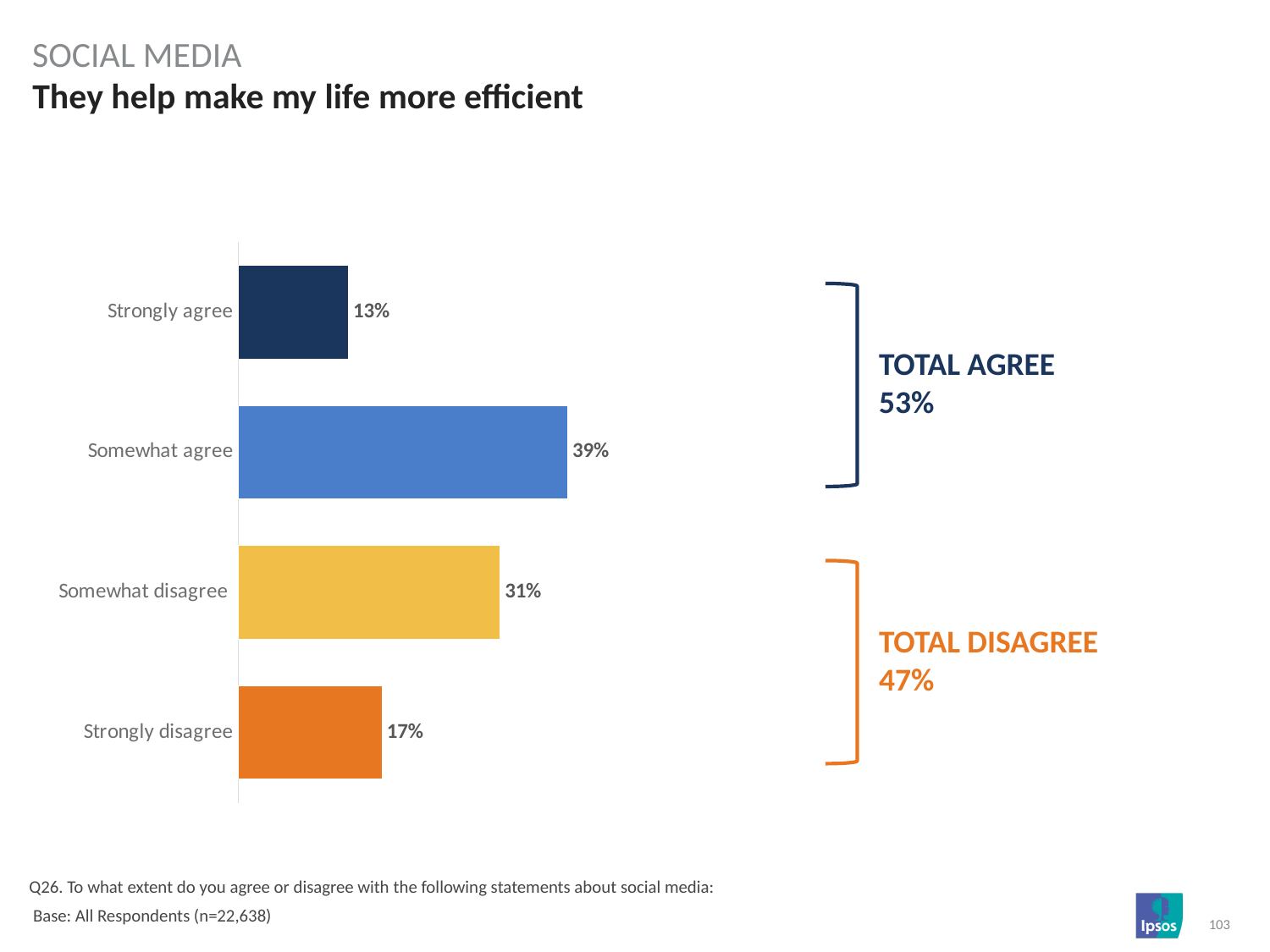

Social media
# They help make my life more efficient

### Chart

| Category | Column1 |
|---|---|
| Strongly agree | 0.13 |
| Somewhat agree | 0.39 |
| Somewhat disagree  | 0.31 |
| Strongly disagree | 0.17 |
TOTAL AGREE
53%

TOTAL DISAGREE
47%
Q26. To what extent do you agree or disagree with the following statements about social media:
 Base: All Respondents (n=22,638)